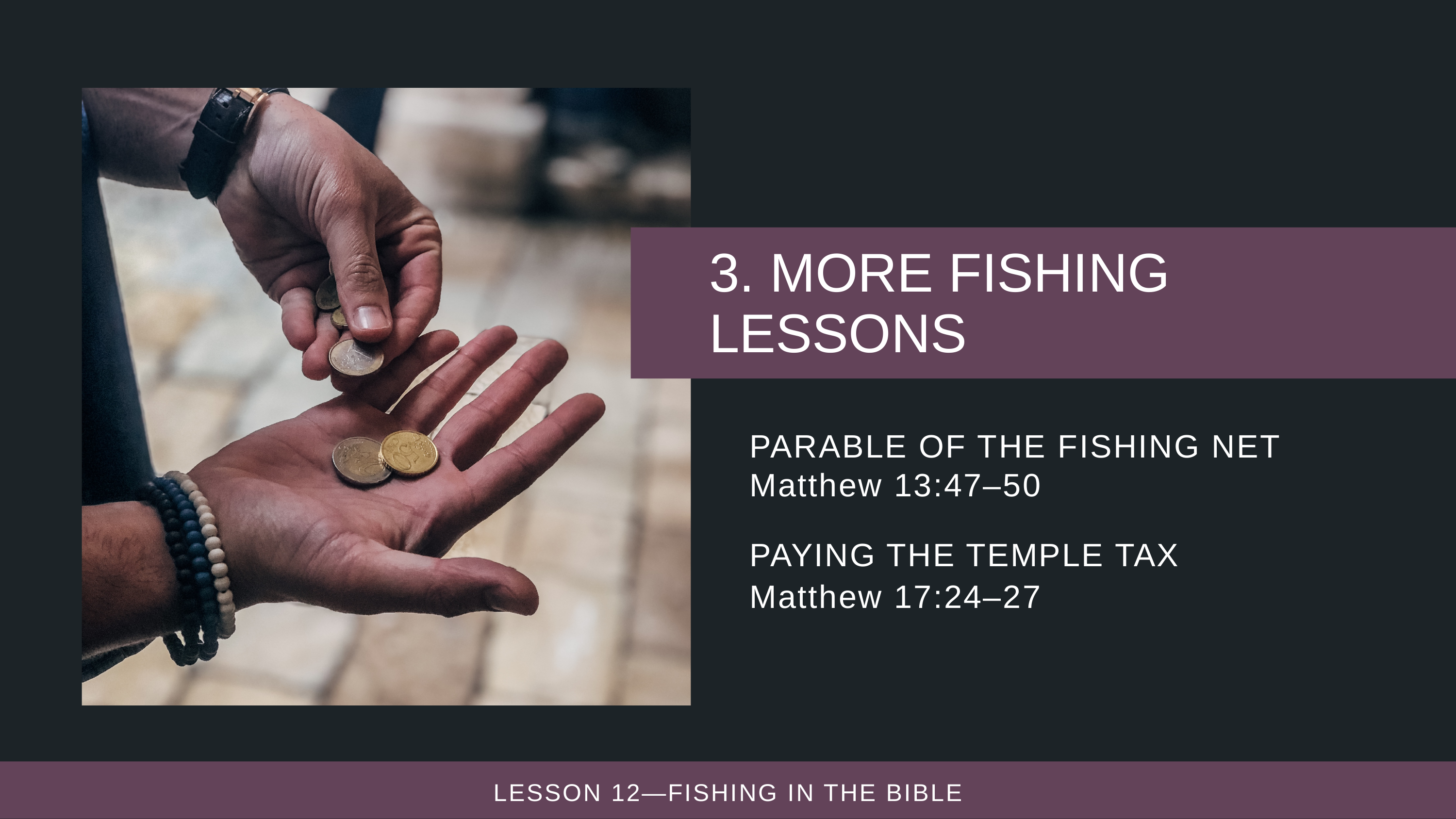

PARABLE OF THE FISHING NET
Matthew 13:47–50

PAYING THE TEMPLE TAX
Matthew 17:24–27